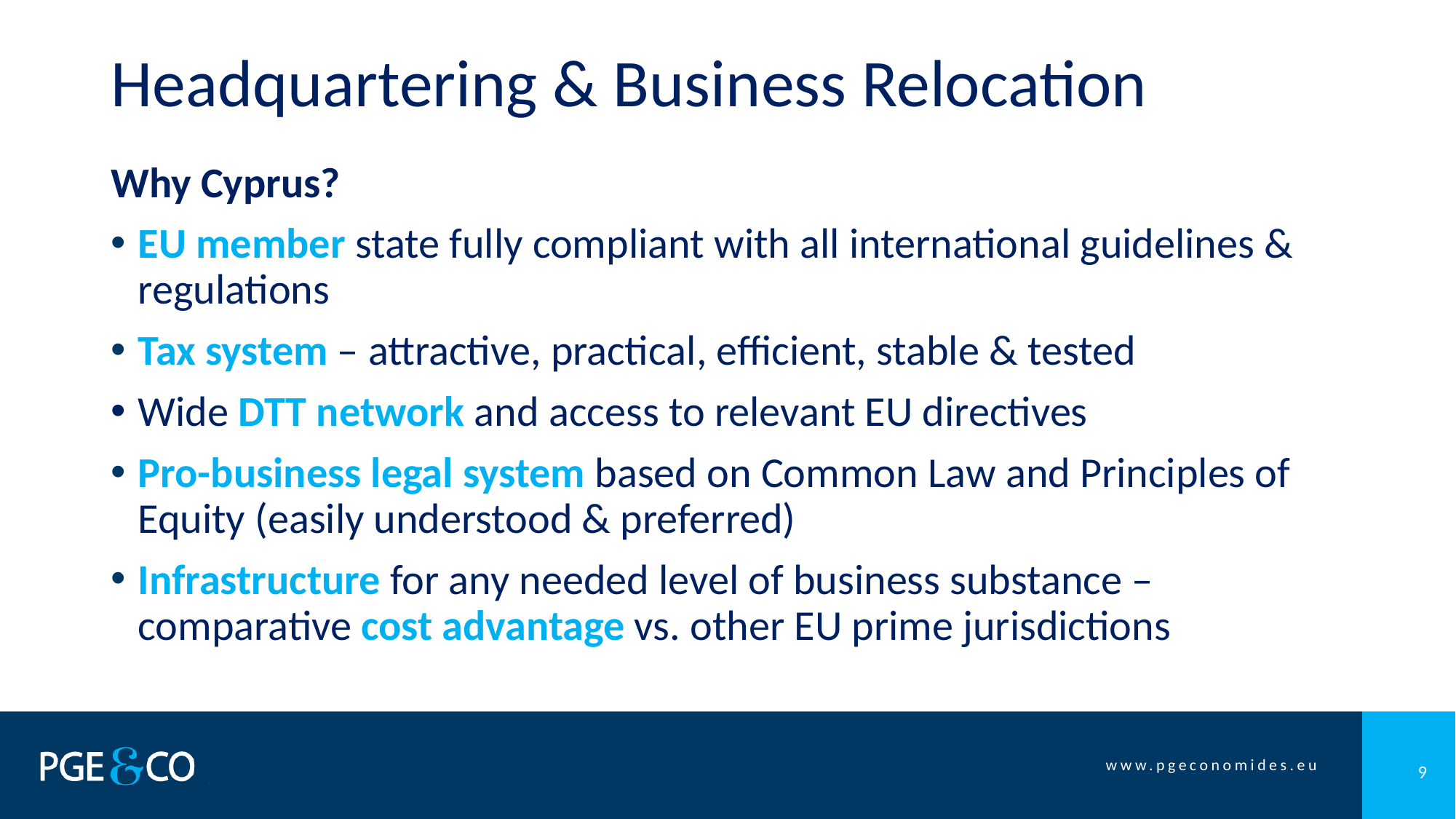

# Headquartering & Business Relocation
Why Cyprus?
EU member state fully compliant with all international guidelines & regulations
Tax system – attractive, practical, efficient, stable & tested
Wide DTT network and access to relevant EU directives
Pro-business legal system based on Common Law and Principles of Equity (easily understood & preferred)
Infrastructure for any needed level of business substance – comparative cost advantage vs. other EU prime jurisdictions
9